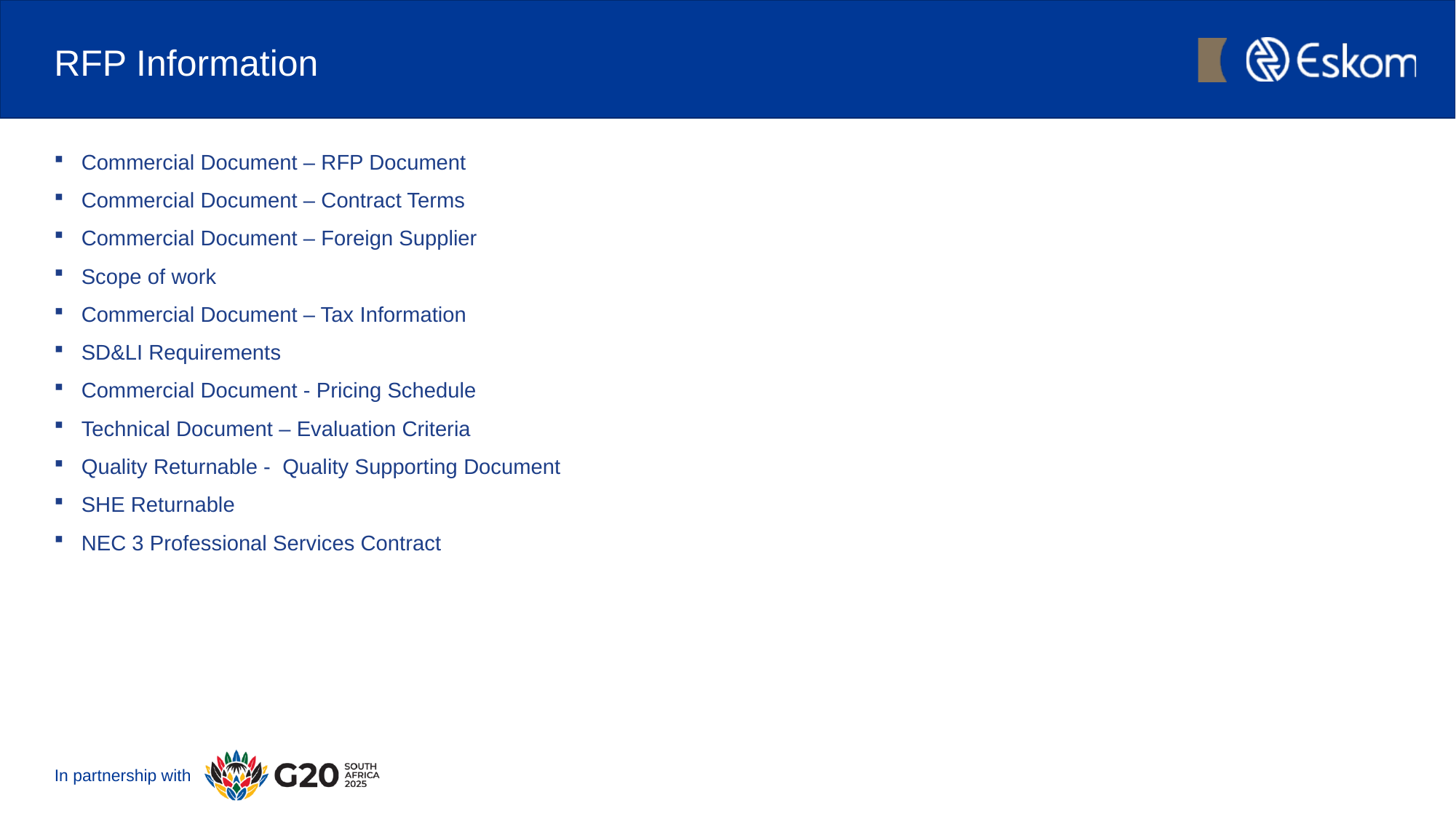

# RFP Information
Commercial Document – RFP Document
Commercial Document – Contract Terms
Commercial Document – Foreign Supplier
Scope of work
Commercial Document – Tax Information
SD&LI Requirements
Commercial Document - Pricing Schedule
Technical Document – Evaluation Criteria
Quality Returnable -  Quality Supporting Document
SHE Returnable
NEC 3 Professional Services Contract